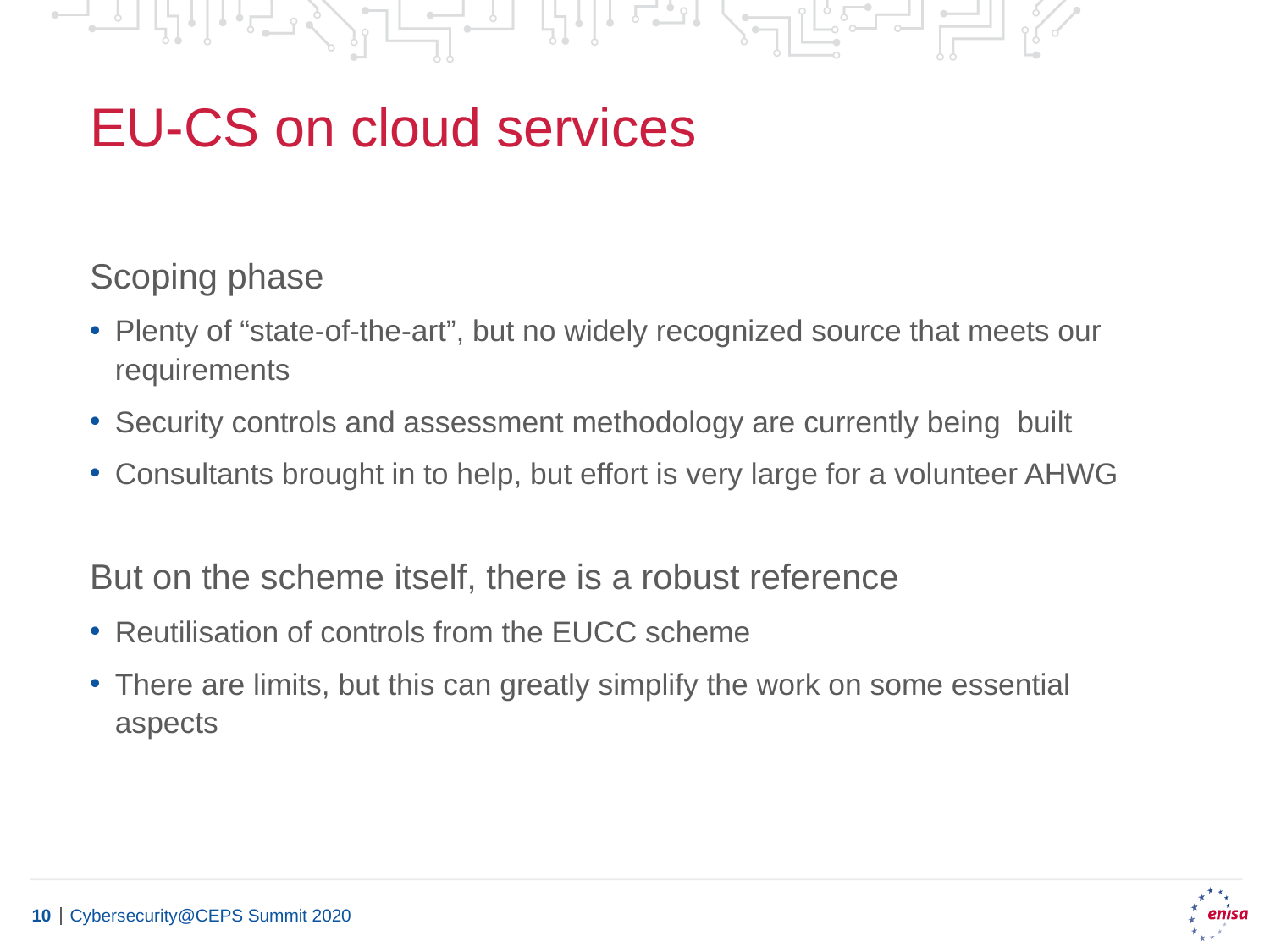

# EU-CS on cloud services
Scoping phase
Plenty of “state-of-the-art”, but no widely recognized source that meets our requirements
Security controls and assessment methodology are currently being  built
Consultants brought in to help, but effort is very large for a volunteer AHWG

But on the scheme itself, there is a robust reference
Reutilisation of controls from the EUCC scheme
There are limits, but this can greatly simplify the work on some essential aspects
Cybersecurity@CEPS Summit 2020